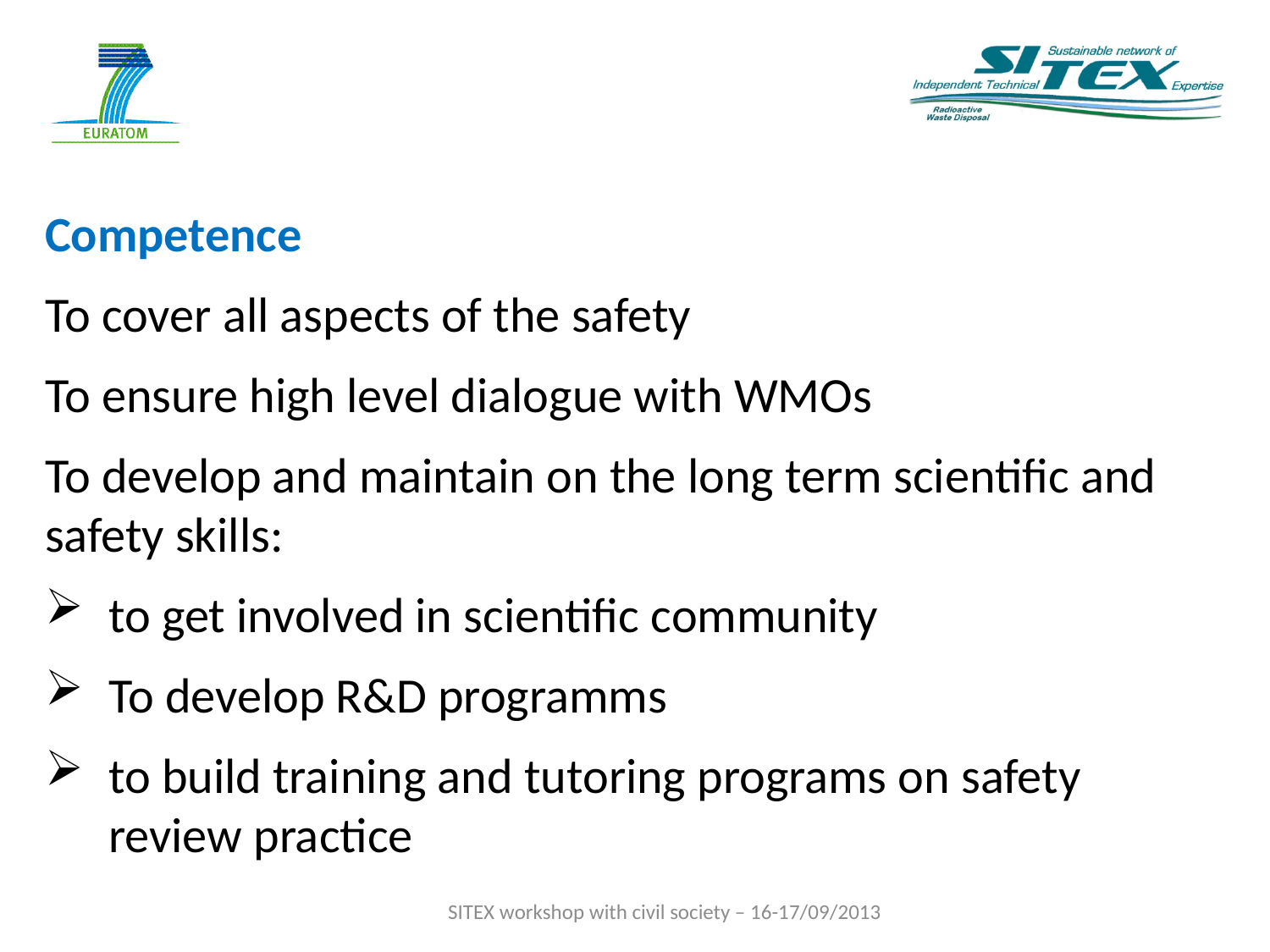

Competence
To cover all aspects of the safety
To ensure high level dialogue with WMOs
To develop and maintain on the long term scientific and safety skills:
to get involved in scientific community
To develop R&D programms
to build training and tutoring programs on safety review practice
SITEX workshop with civil society – 16-17/09/2013